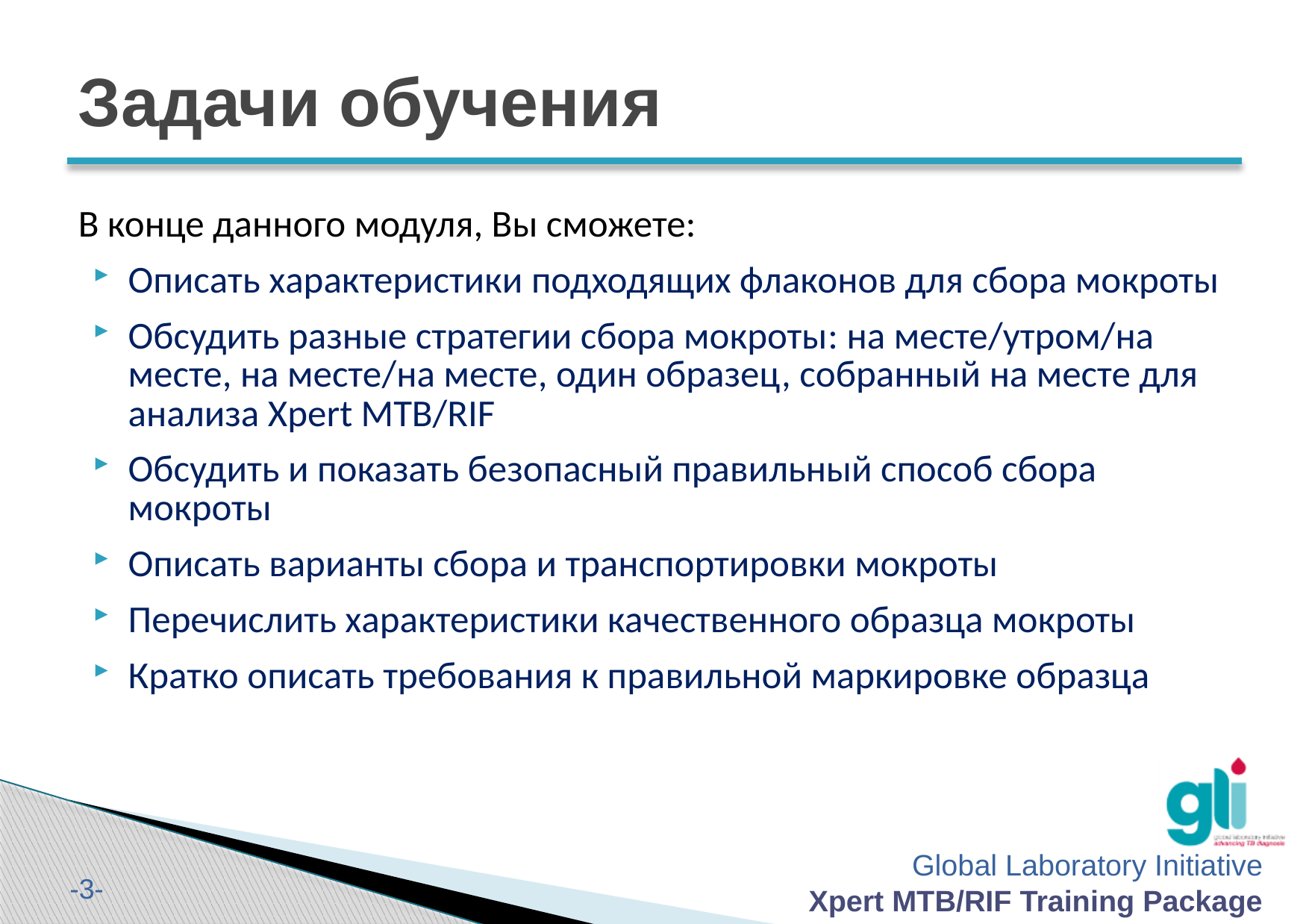

# Задачи обучения
В конце данного модуля, Вы сможете:
Описать характеристики подходящих флаконов для сбора мокроты
Обсудить разные стратегии сбора мокроты: на месте/утром/на месте, на месте/на месте, один образец, собранный на месте для анализа Xpert MTB/RIF
Обсудить и показать безопасный правильный способ сбора мокроты
Описать варианты сбора и транспортировки мокроты
Перечислить характеристики качественного образца мокроты
Кратко описать требования к правильной маркировке образца